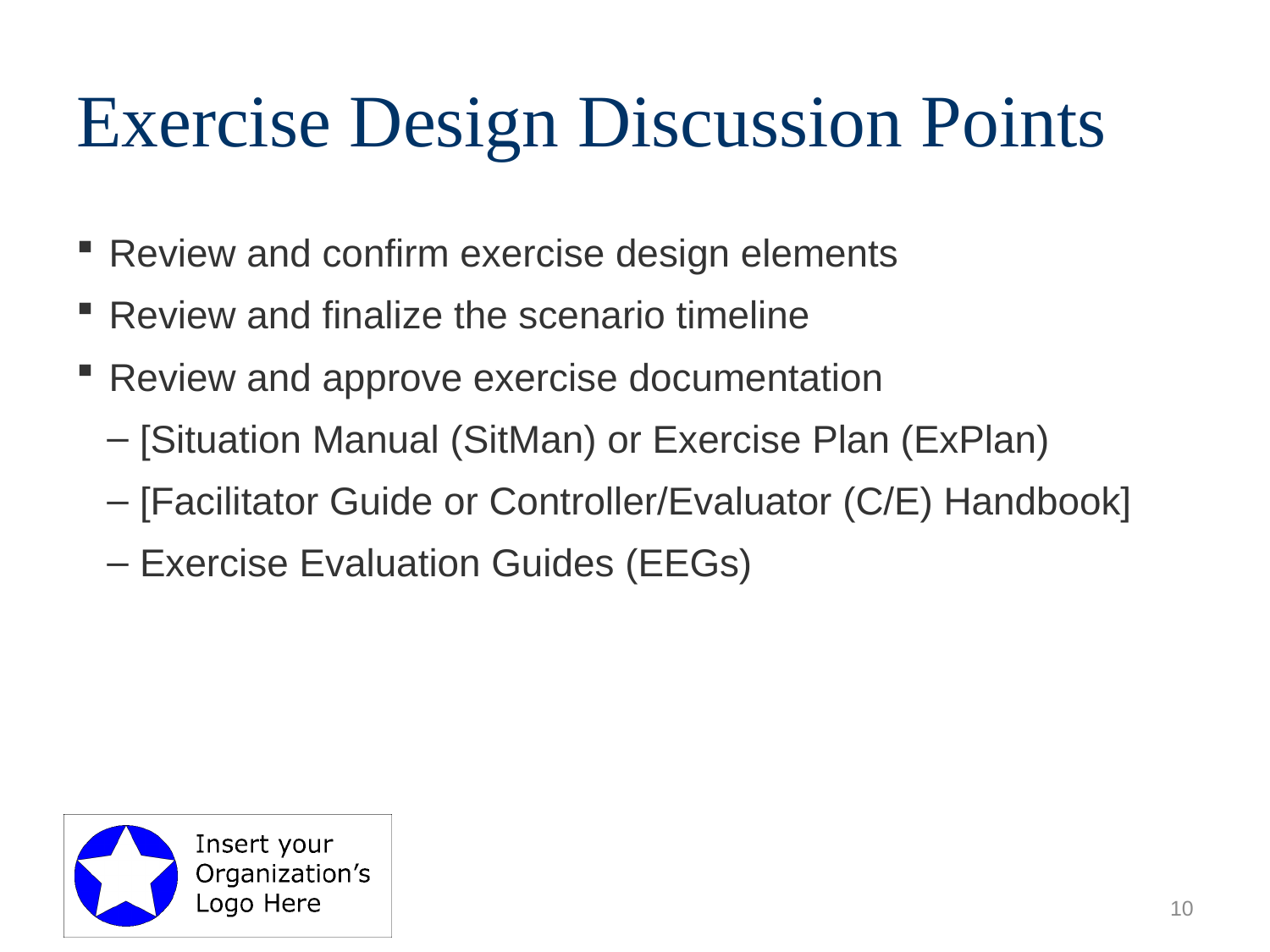

# Exercise Design Discussion Points
Review and confirm exercise design elements
Review and finalize the scenario timeline
Review and approve exercise documentation
[Situation Manual (SitMan) or Exercise Plan (ExPlan)
[Facilitator Guide or Controller/Evaluator (C/E) Handbook]
Exercise Evaluation Guides (EEGs)
10